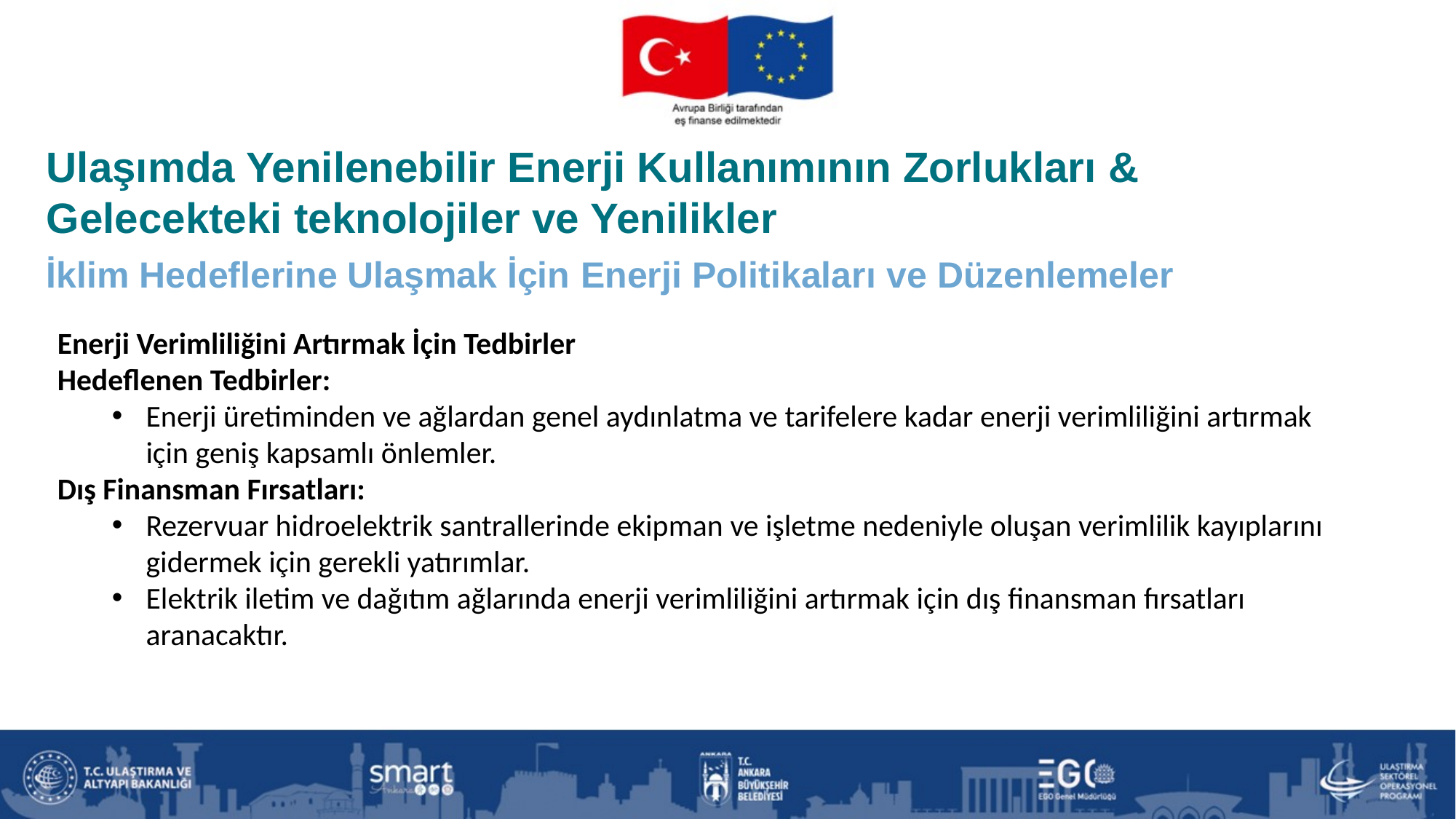

Ulaşımda Yenilenebilir Enerji Kullanımının Zorlukları & Gelecekteki teknolojiler ve Yenilikler
İklim Hedeflerine Ulaşmak İçin Enerji Politikaları ve Düzenlemeler

Enerji Verimliliğini Artırmak İçin Tedbirler
Hedeflenen Tedbirler:
Enerji üretiminden ve ağlardan genel aydınlatma ve tarifelere kadar enerji verimliliğini artırmak için geniş kapsamlı önlemler.
Dış Finansman Fırsatları:
Rezervuar hidroelektrik santrallerinde ekipman ve işletme nedeniyle oluşan verimlilik kayıplarını gidermek için gerekli yatırımlar.
Elektrik iletim ve dağıtım ağlarında enerji verimliliğini artırmak için dış finansman fırsatları aranacaktır.